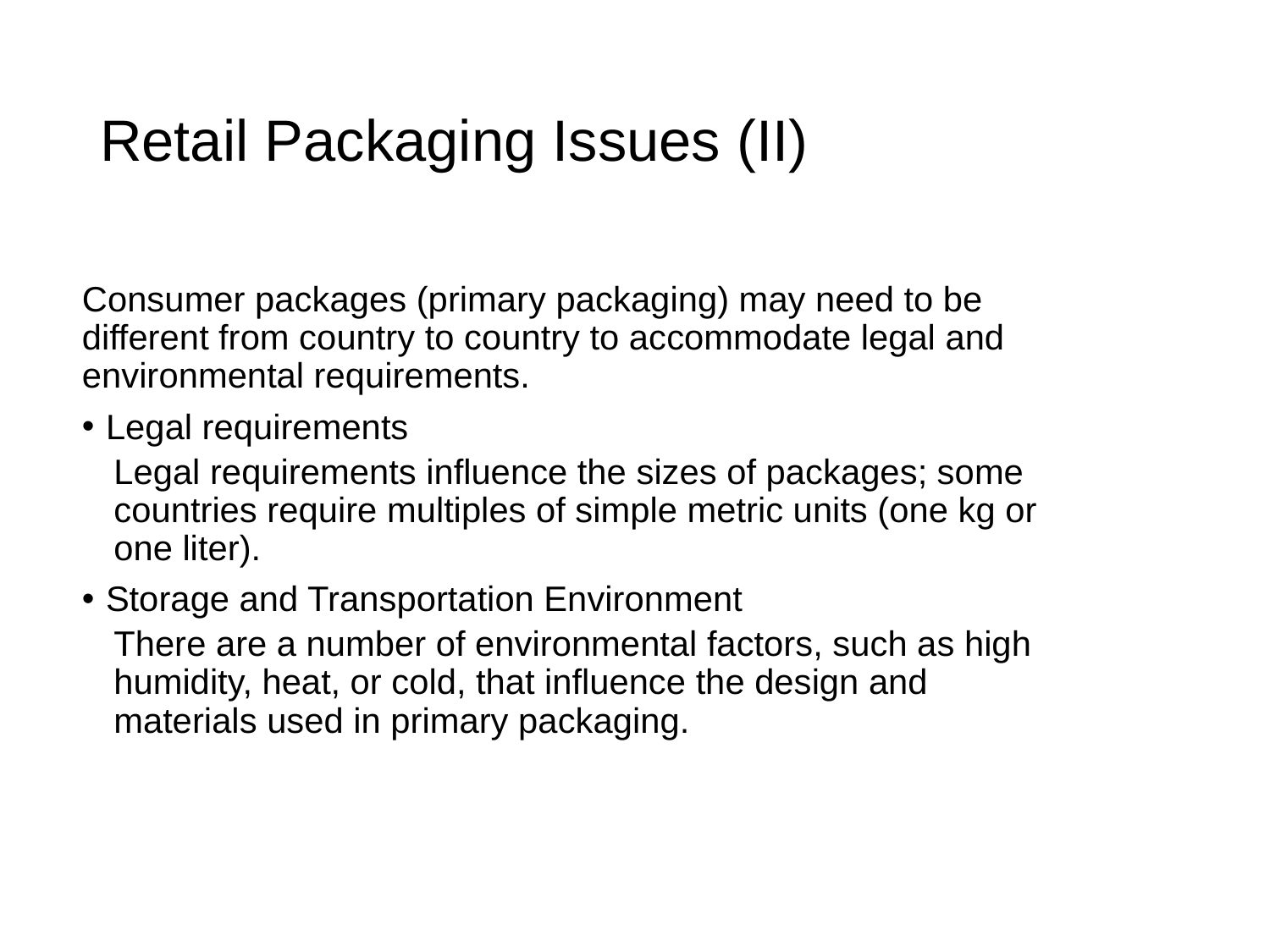

# Retail Packaging Issues (II)
Consumer packages (primary packaging) may need to be different from country to country to accommodate legal and environmental requirements.
Legal requirements
Legal requirements influence the sizes of packages; some countries require multiples of simple metric units (one kg or one liter).
Storage and Transportation Environment
There are a number of environmental factors, such as high humidity, heat, or cold, that influence the design and materials used in primary packaging.